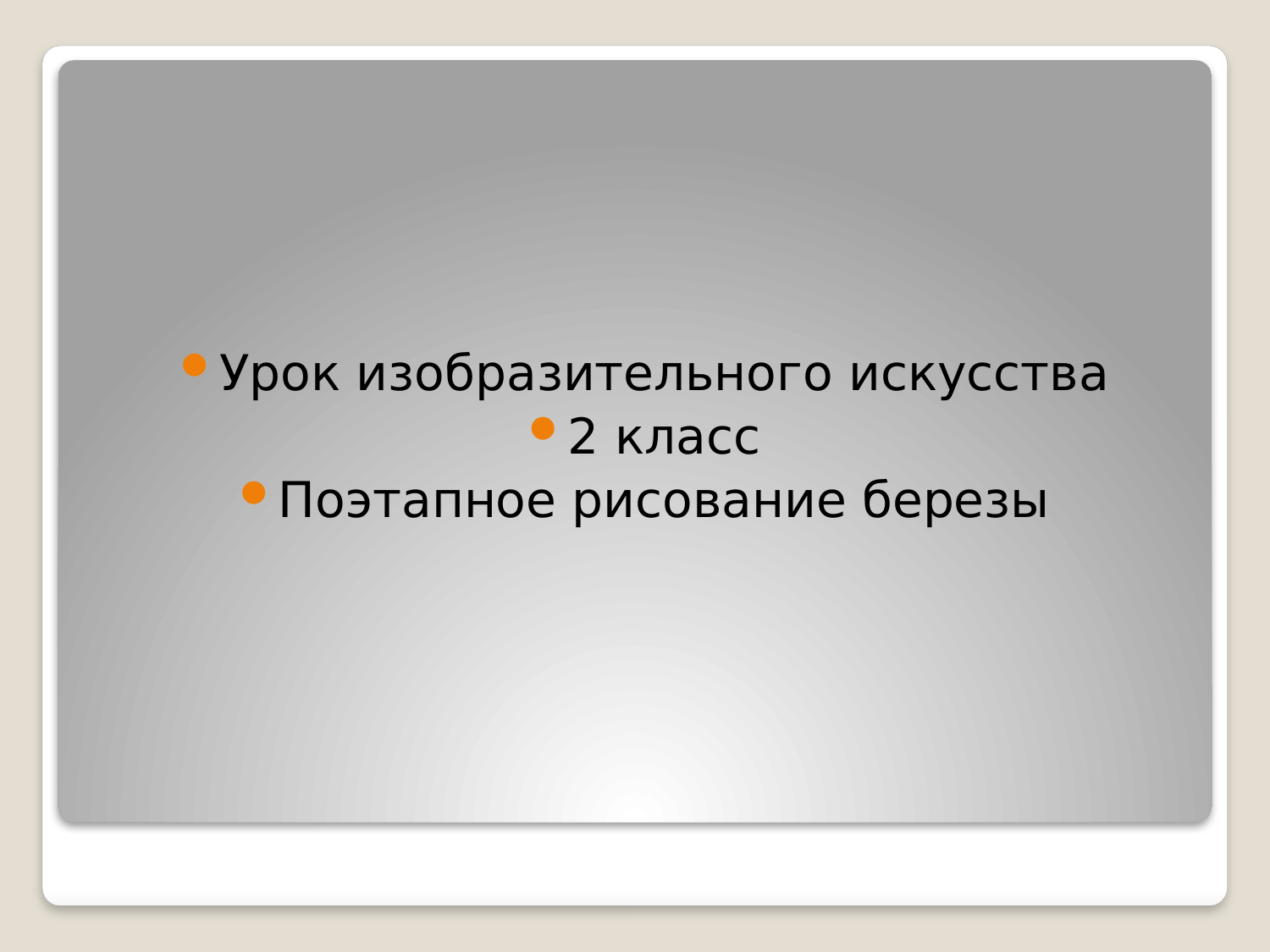

Урок изобразительного искусства
2 класс
Поэтапное рисование березы